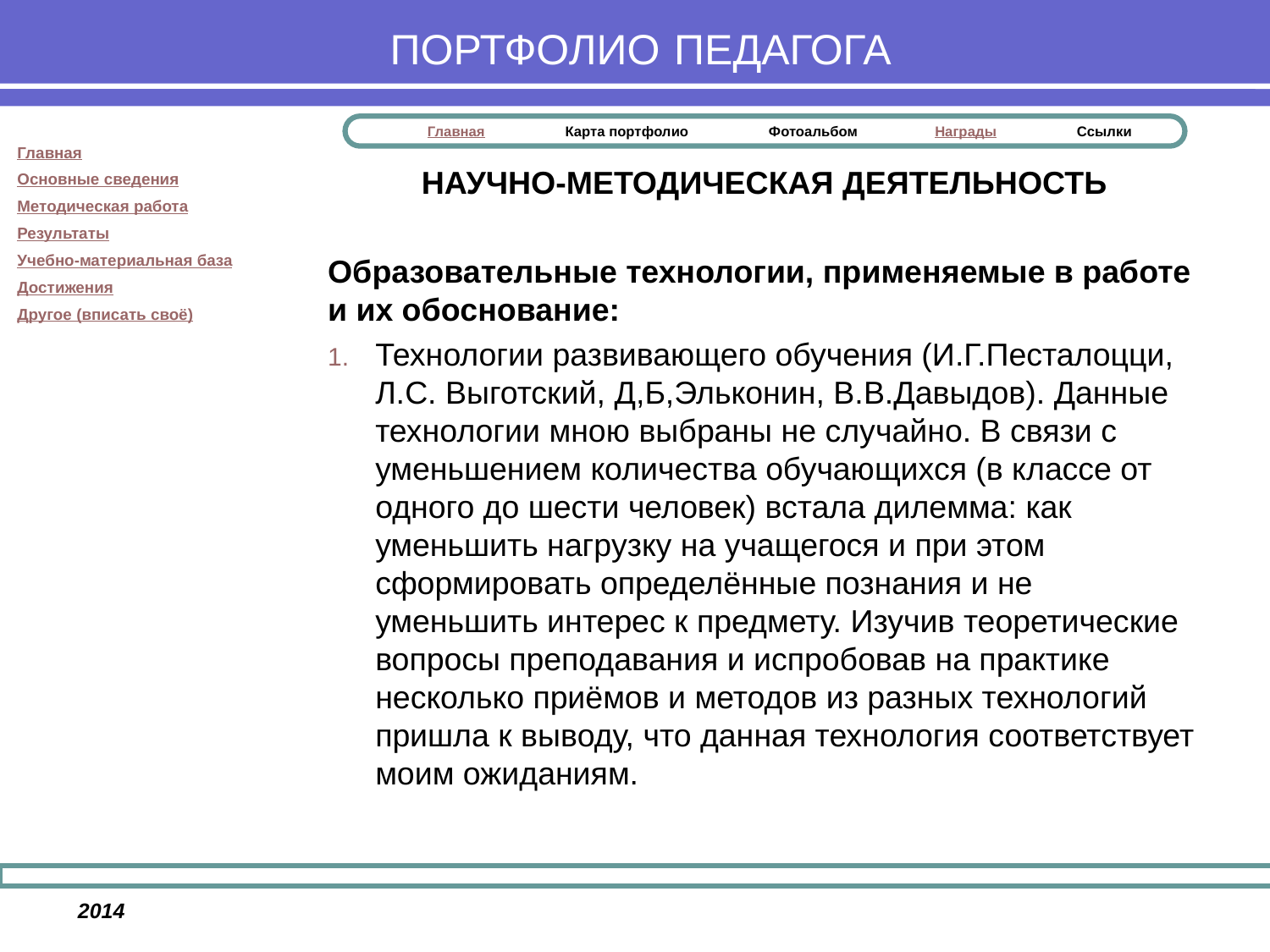

# ПОРТФОЛИО ПЕДАГОГА
НАУЧНО-МЕТОДИЧЕСКАЯ ДЕЯТЕЛЬНОСТЬ

Образовательные технологии, применяемые в работе и их обоснование:
Технологии развивающего обучения (И.Г.Песталоцци, Л.С. Выготский, Д,Б,Эльконин, В.В.Давыдов). Данные технологии мною выбраны не случайно. В связи с уменьшением количества обучающихся (в классе от одного до шести человек) встала дилемма: как уменьшить нагрузку на учащегося и при этом сформировать определённые познания и не уменьшить интерес к предмету. Изучив теоретические вопросы преподавания и испробовав на практике несколько приёмов и методов из разных технологий пришла к выводу, что данная технология соответствует моим ожиданиям.

2014